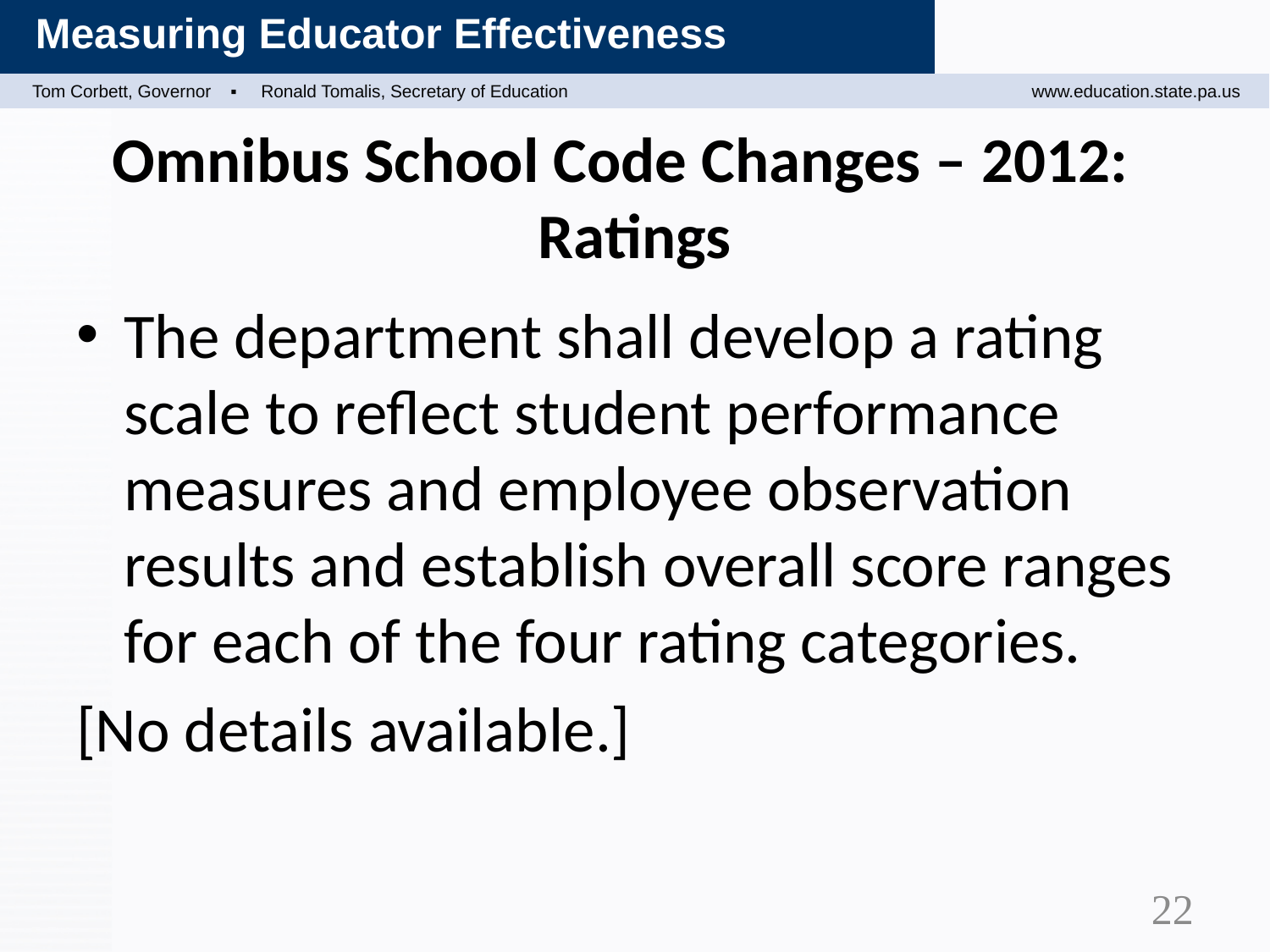

# Omnibus School Code Changes – 2012: Ratings
The department shall develop a rating scale to reflect student performance measures and employee observation results and establish overall score ranges for each of the four rating categories.
[No details available.]
22